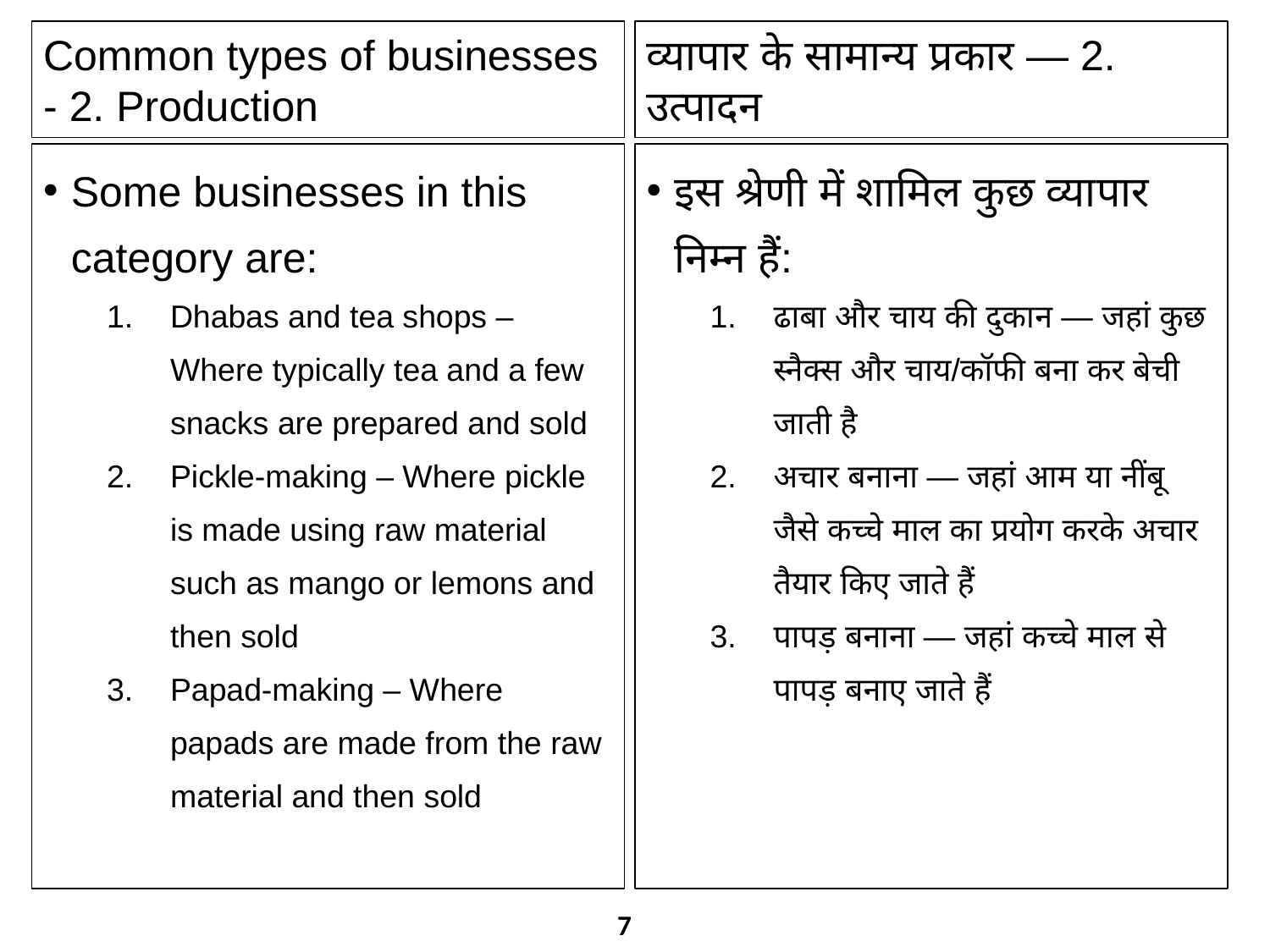

Common types of businesses - 2. Production
व्यापार के सामान्य प्रकार — 2. उत्पादन
Some businesses in this category are:
Dhabas and tea shops – Where typically tea and a few snacks are prepared and sold
Pickle-making – Where pickle is made using raw material such as mango or lemons and then sold
Papad-making – Where papads are made from the raw material and then sold
इस श्रेणी में शामिल कुछ व्यापार निम्न हैं:
ढाबा और चाय की दुकान — जहां कुछ स्नैक्स और चाय/कॉफी बना कर बेची जाती है
अचार बनाना — जहां आम या नींबू जैसे कच्चे माल का प्रयोग करके अचार तैयार किए जाते हैं
पापड़ बनाना — जहां कच्चे माल से पापड़ बनाए जाते हैं
7